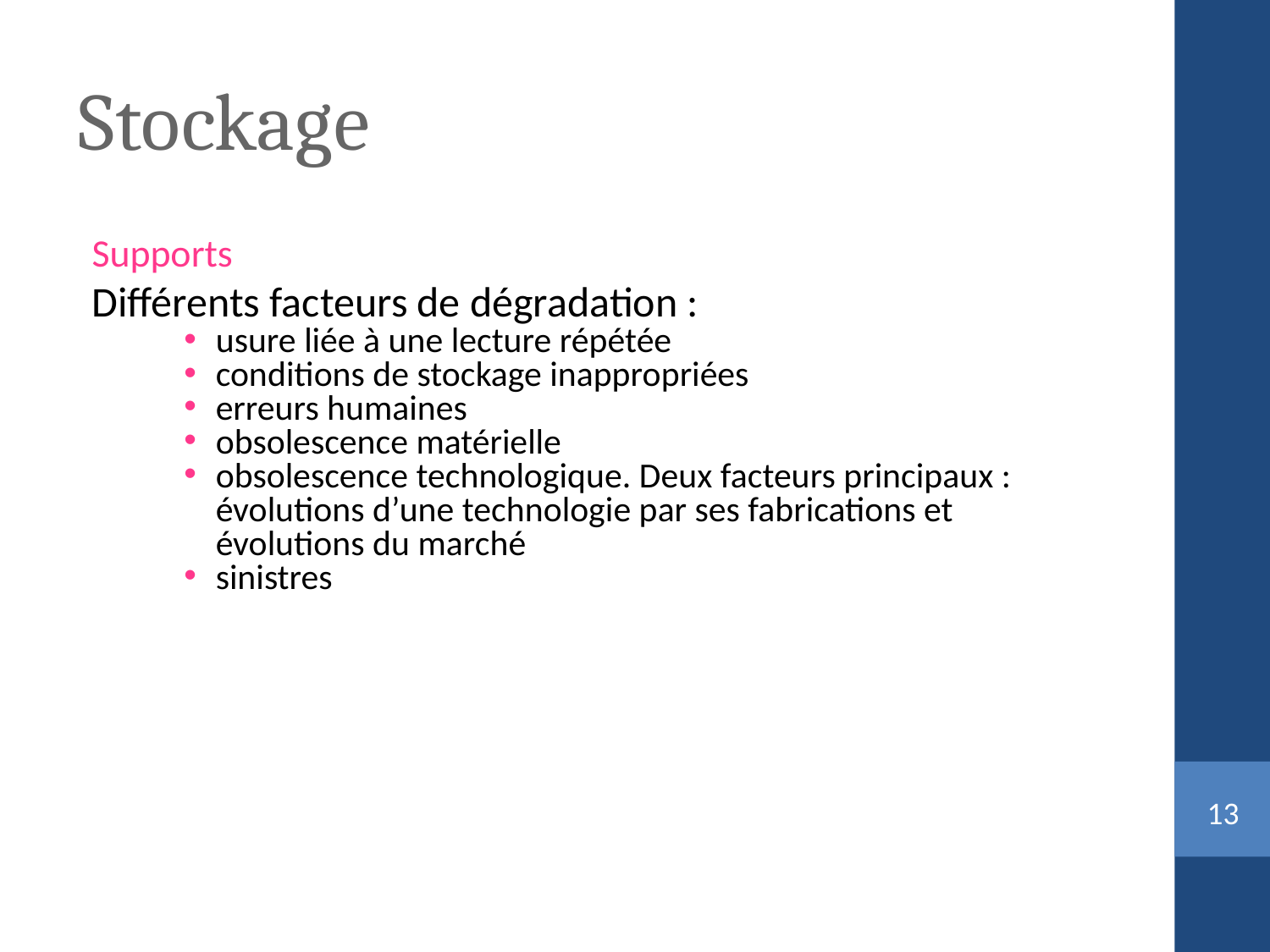

Stockage
Supports
Différents facteurs de dégradation :
usure liée à une lecture répétée
conditions de stockage inappropriées
erreurs humaines
obsolescence matérielle
obsolescence technologique. Deux facteurs principaux : évolutions d’une technologie par ses fabrications et  évolutions du marché
sinistres

13